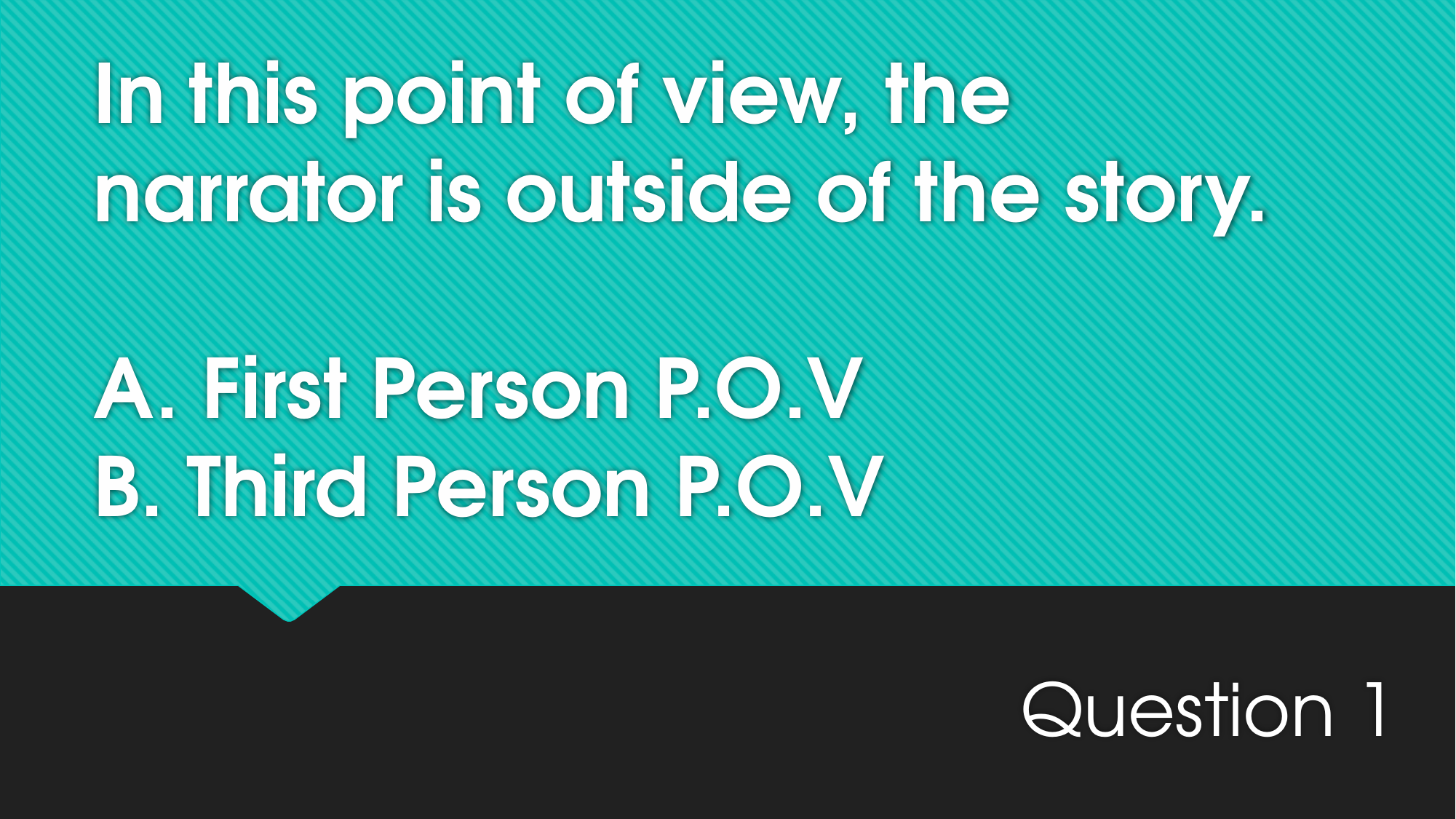

# In this point of view, the narrator is outside of the story. A. First Person P.O.V B. Third Person P.O.V
Question 1